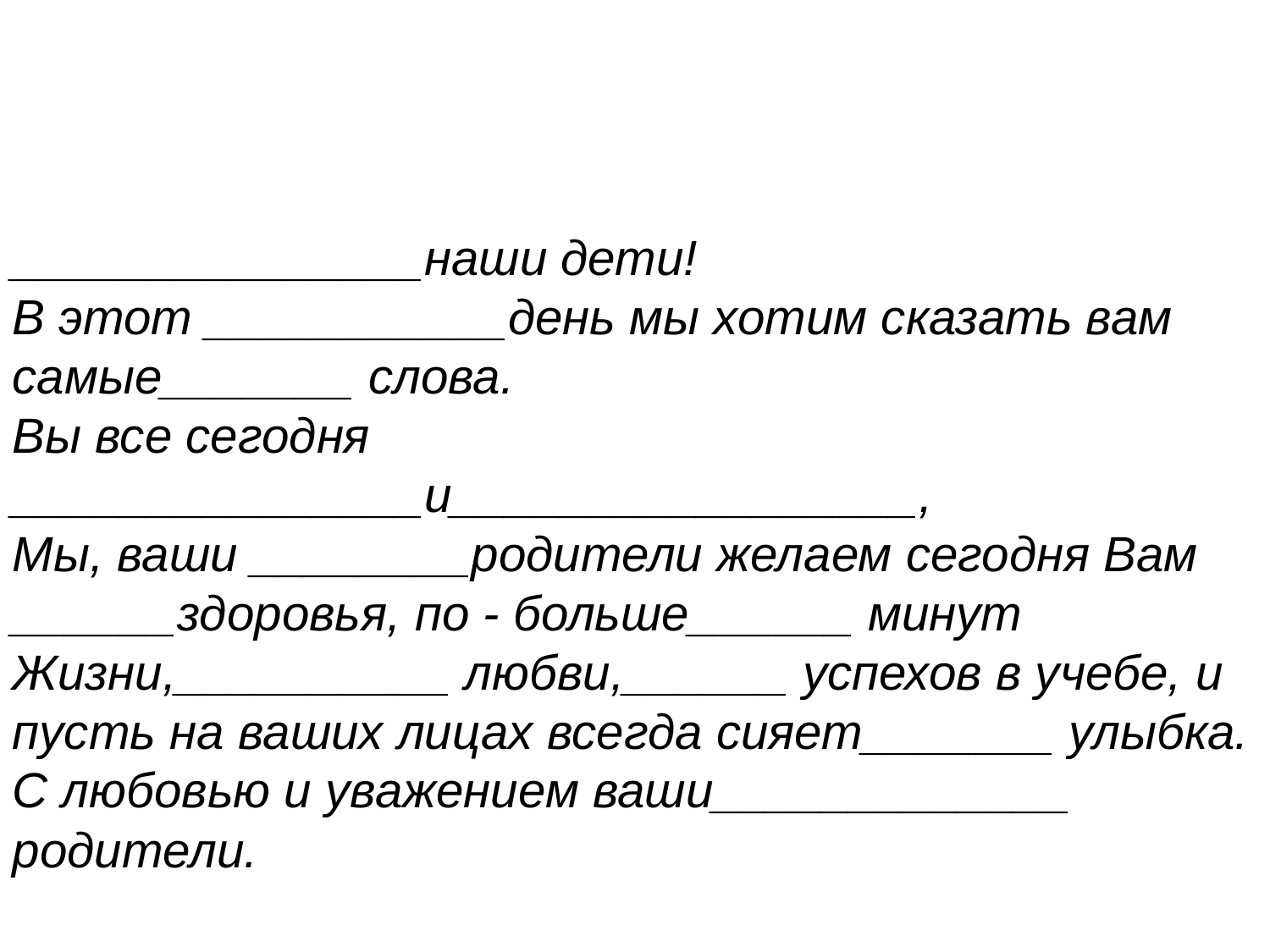

_______________наши дети!
В этот ___________день мы хотим сказать вам самые_______ слова.
Вы все сегодня _______________и_________________,
Мы, ваши ________родители желаем сегодня Вам ______здоровья, по - больше______ минут
Жизни,__________ любви,______ успехов в учебе, и пусть на ваших лицах всегда сияет_______ улыбка.
С любовью и уважением ваши_____________ родители.